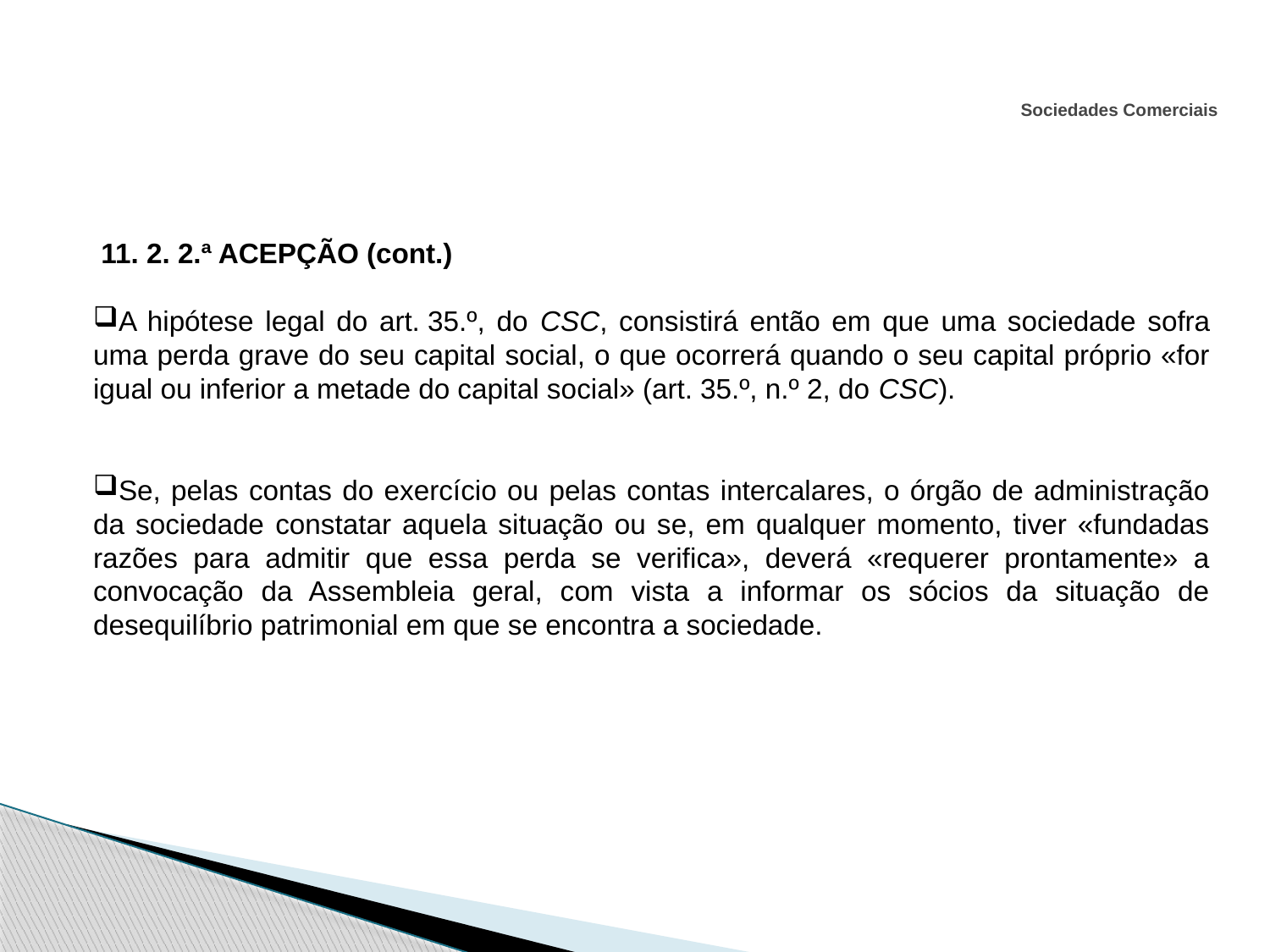

# Sociedades Comerciais
 11. 2. 2.ª ACEPÇÃO (cont.)

A hipótese legal do art. 35.º, do CSC, consistirá então em que uma sociedade sofra uma perda grave do seu capital social, o que ocorrerá quando o seu capital próprio «for igual ou inferior a metade do capital social» (art. 35.º, n.º 2, do CSC).

Se, pelas contas do exercício ou pelas contas intercalares, o órgão de administração da sociedade constatar aquela situação ou se, em qualquer momento, tiver «fundadas razões para admitir que essa perda se verifica», deverá «requerer prontamente» a convocação da Assembleia geral, com vista a informar os sócios da situação de desequilíbrio patrimonial em que se encontra a sociedade.